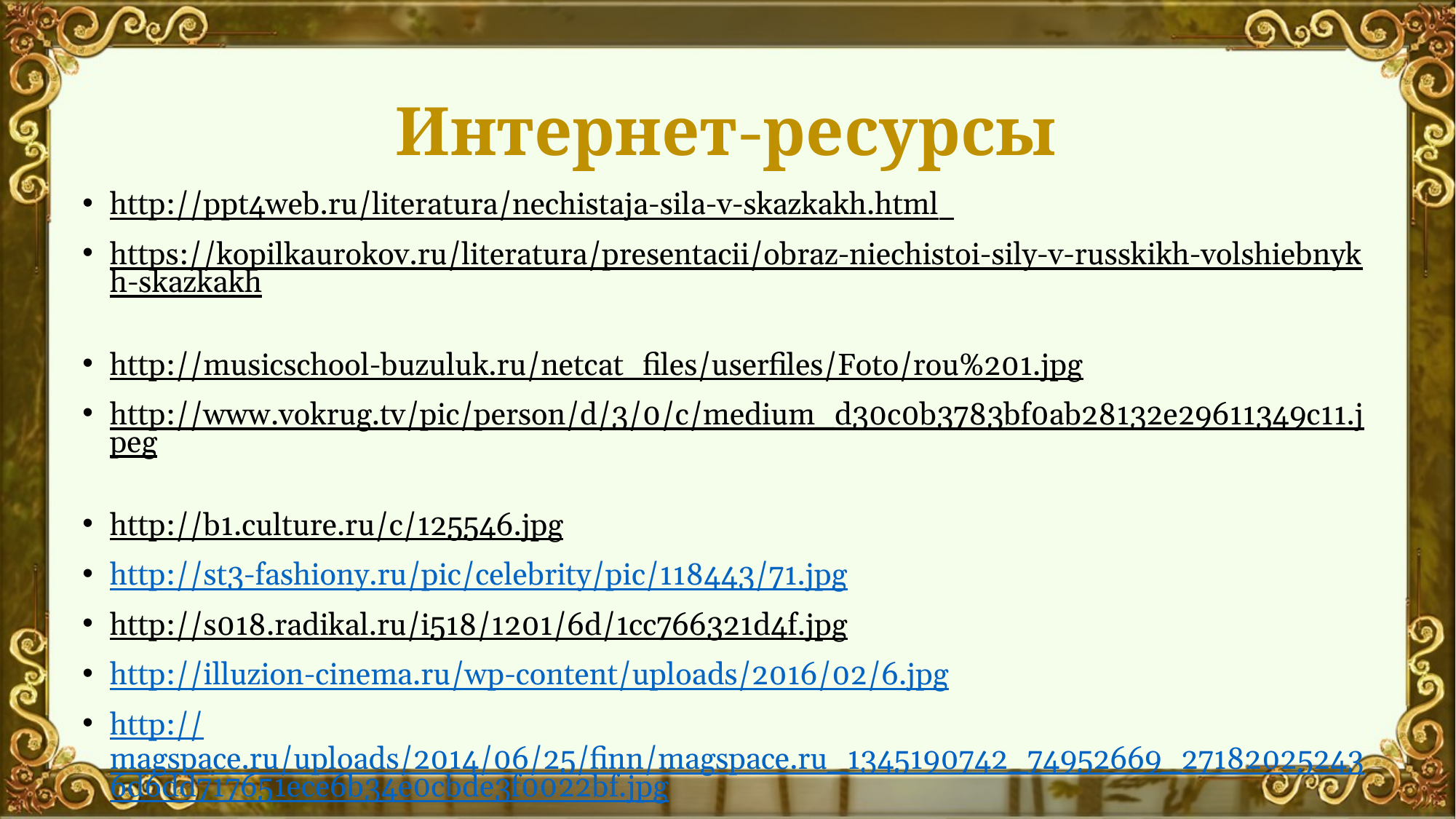

# Интернет-ресурсы
http://ppt4web.ru/literatura/nechistaja-sila-v-skazkakh.html
https://kopilkaurokov.ru/literatura/presentacii/obraz-niechistoi-sily-v-russkikh-volshiebnykh-skazkakh
http://musicschool-buzuluk.ru/netcat_files/userfiles/Foto/rou%201.jpg
http://www.vokrug.tv/pic/person/d/3/0/c/medium_d30c0b3783bf0ab28132e29611349c11.jpeg
http://b1.culture.ru/c/125546.jpg
http://st3-fashiony.ru/pic/celebrity/pic/118443/71.jpg
http://s018.radikal.ru/i518/1201/6d/1cc766321d4f.jpg
http://illuzion-cinema.ru/wp-content/uploads/2016/02/6.jpg
http://magspace.ru/uploads/2014/06/25/finn/magspace.ru_1345190742_74952669_271820252436d6dd717651ece6b34e0cbde3f0022bf.jpg